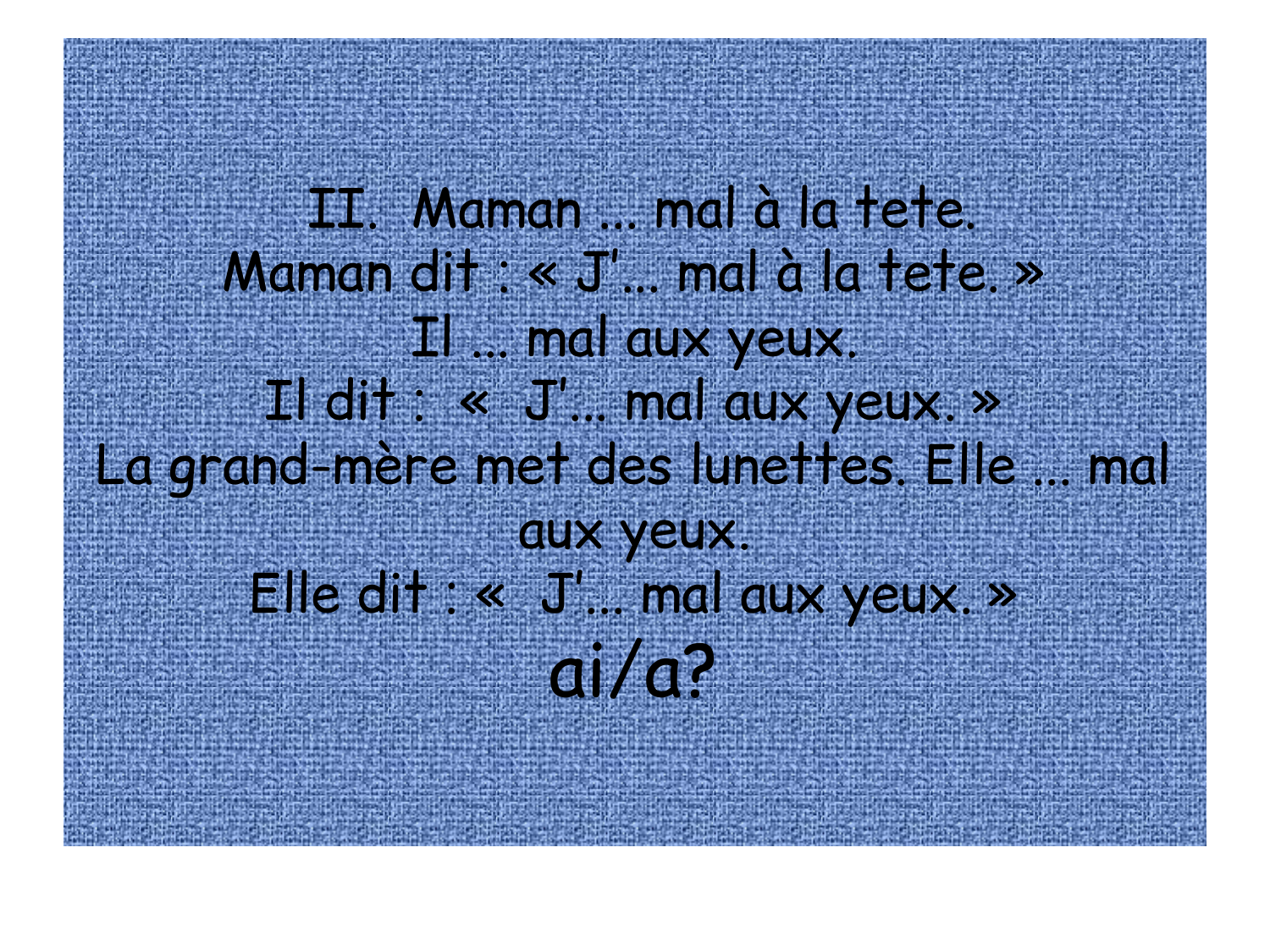

# II.  Maman ... mal à la tete. Maman dit : « J’... mal à la tete. » Il ... mal aux yeux. Il dit :  «  J’... mal aux yeux. » La grand-mère met des lunettes. Elle ... mal aux yeux. Elle dit : «  J’... mal aux yeux. » ai/a?